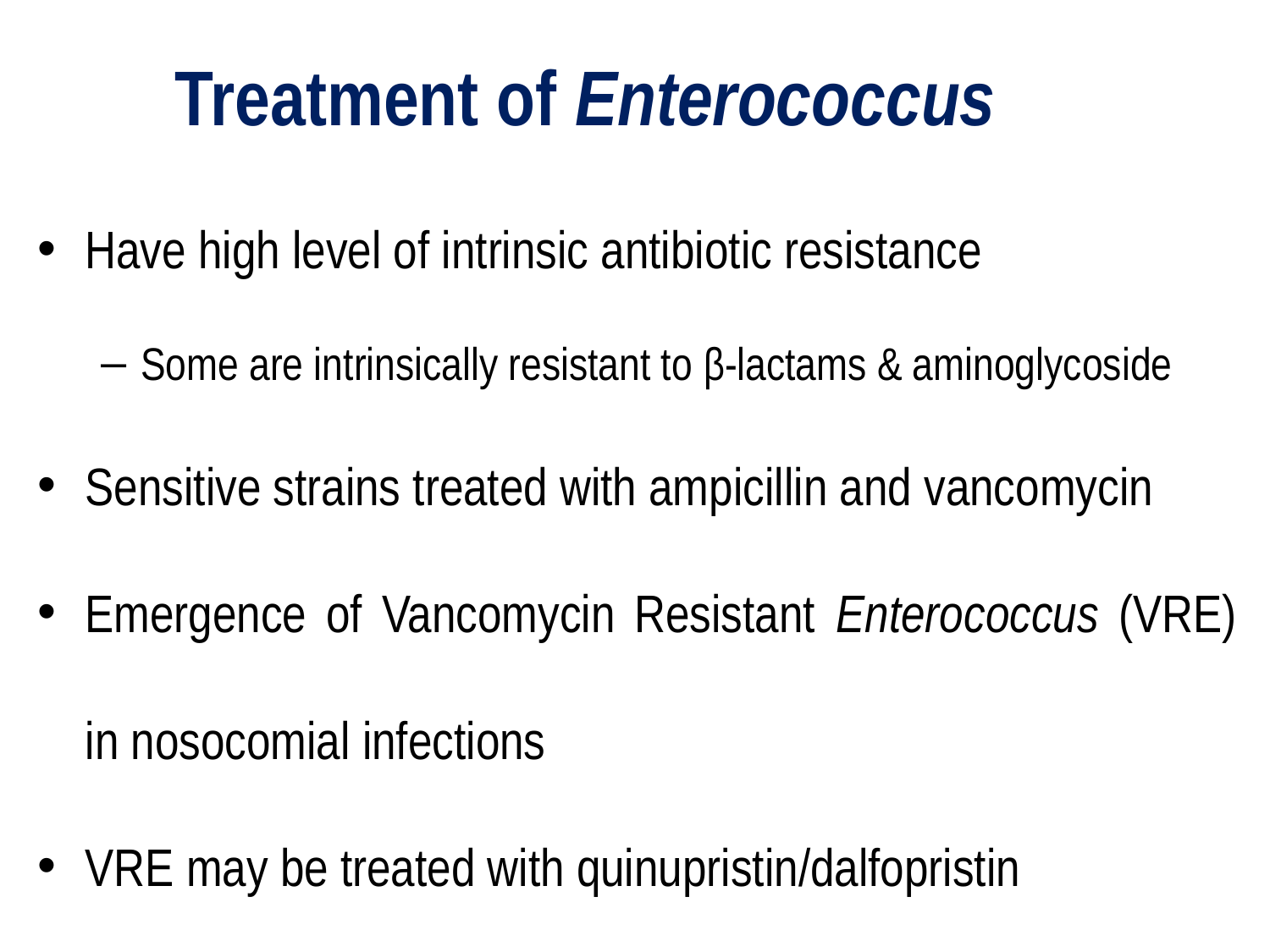

# Treatment of Enterococcus
Have high level of intrinsic antibiotic resistance
Some are intrinsically resistant to β-lactams & aminoglycoside
Sensitive strains treated with ampicillin and vancomycin
Emergence of Vancomycin Resistant Enterococcus (VRE) in nosocomial infections
VRE may be treated with quinupristin/dalfopristin